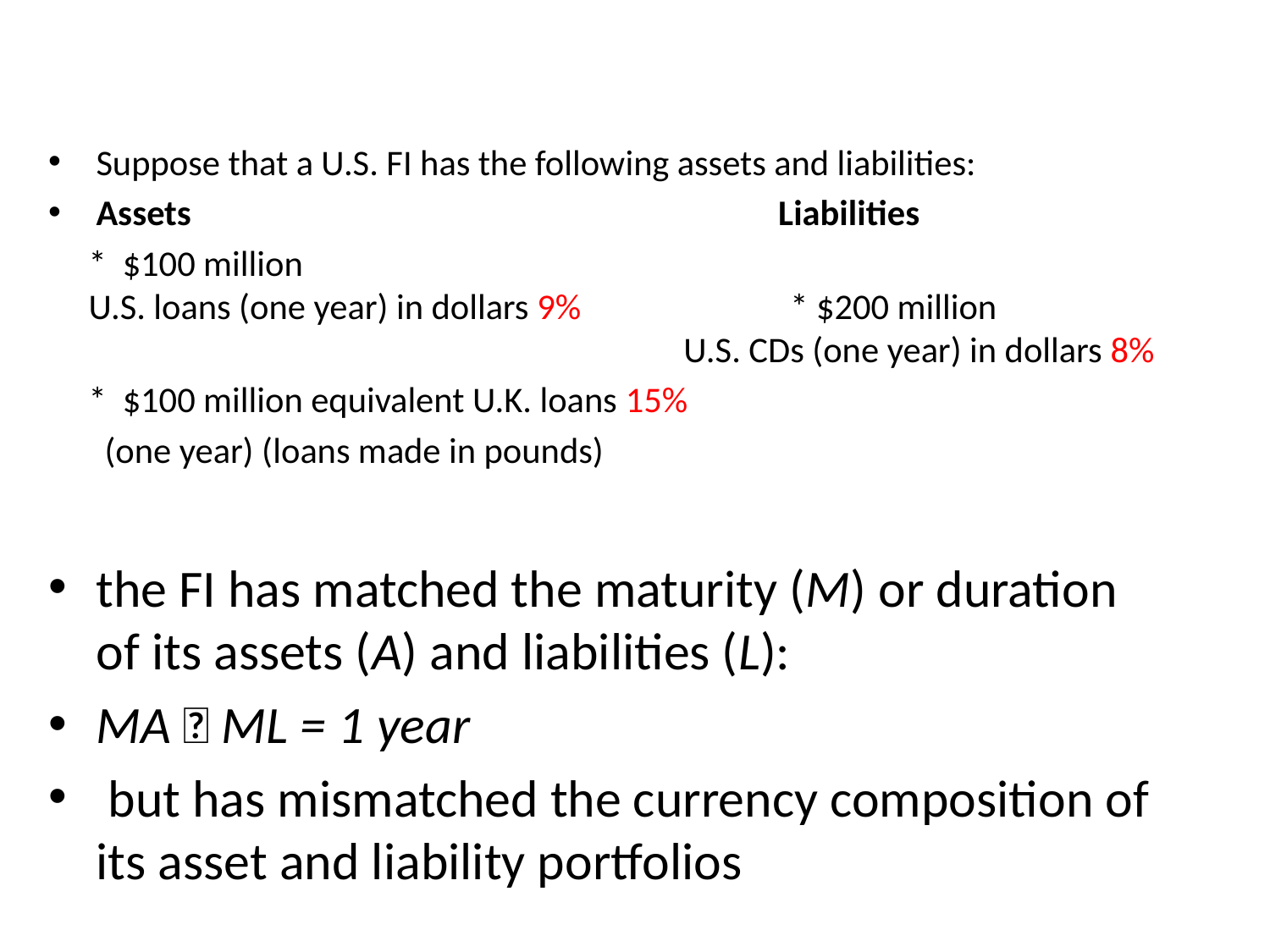

#
Suppose that a U.S. FI has the following assets and liabilities:
Assets                                                                         Liabilities
     *  $100 million
     U.S. loans (one year) in dollars 9%                          * $200 million
                                                                               U.S. CDs (one year) in dollars 8%
     *  $100 million equivalent U.K. loans 15%
       (one year) (loans made in pounds)

the FI has matched the maturity (M) or duration of its assets (A) and liabilities (L):
MA 􏰁 ML = 1 year
 but has mismatched the currency composition of its asset and liability portfolios